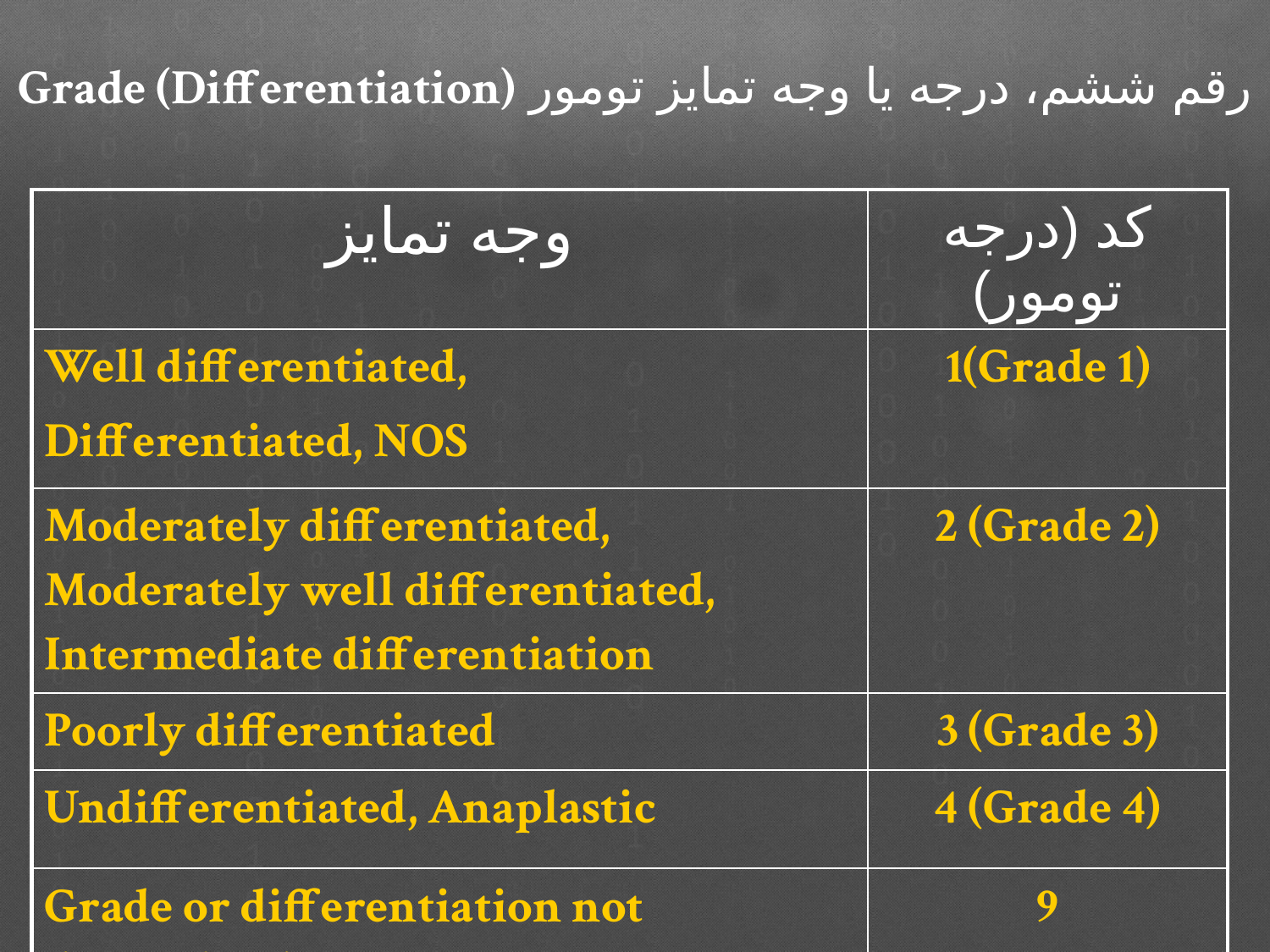

رقم ششم، درجه یا وجه تمایز تومور Grade (Differentiation)

| وجه تمایز | کد (درجه تومور) |
| --- | --- |
| Well differentiated, Differentiated, NOS | 1(Grade 1) |
| Moderately differentiated, Moderately well differentiated, Intermediate differentiation | 2 (Grade 2) |
| Poorly differentiated | 3 (Grade 3) |
| Undifferentiated, Anaplastic | 4 (Grade 4) |
| Grade or differentiation not determined | 9 |